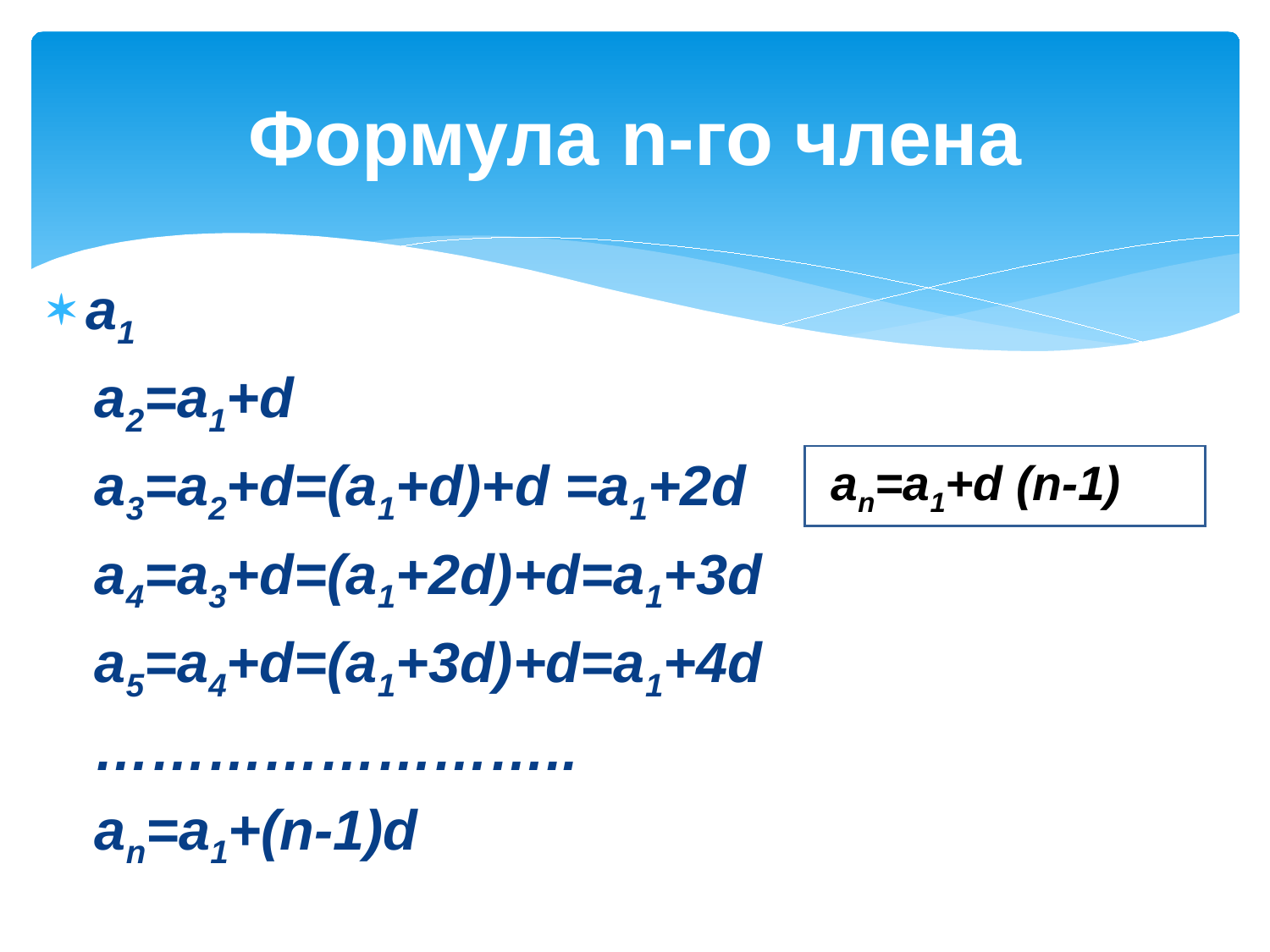

# Формула n-го члена
a1
   a2=a1+d
   a3=a2+d=(a1+d)+d =a1+2d
   a4=a3+d=(a1+2d)+d=a1+3d
   a5=a4+d=(a1+3d)+d=a1+4d
   ……………………..
   an=a1+(n-1)d

 an=a1+d (n-1)